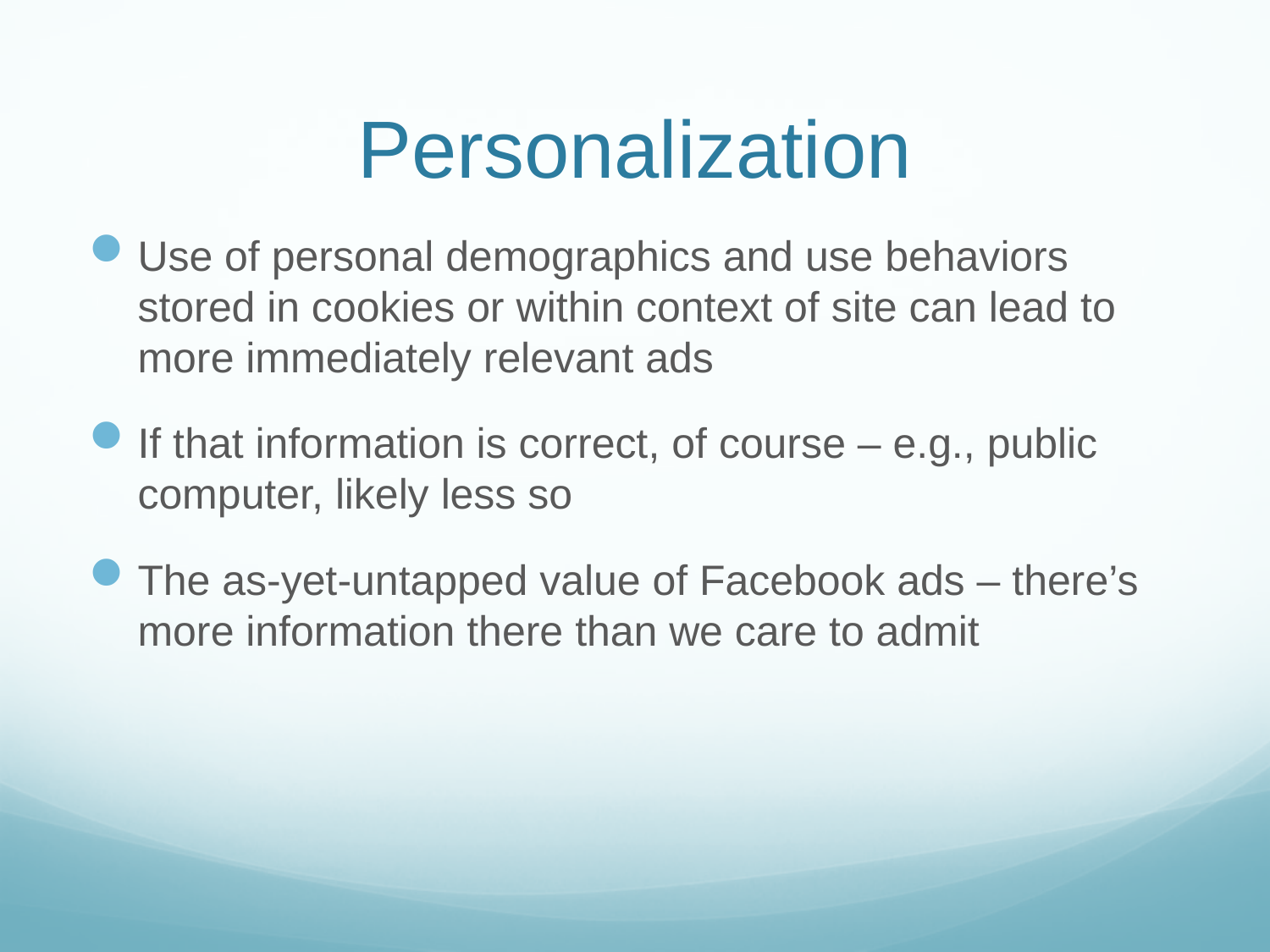

# Personalization
Use of personal demographics and use behaviors stored in cookies or within context of site can lead to more immediately relevant ads
If that information is correct, of course – e.g., public computer, likely less so
The as-yet-untapped value of Facebook ads – there’s more information there than we care to admit